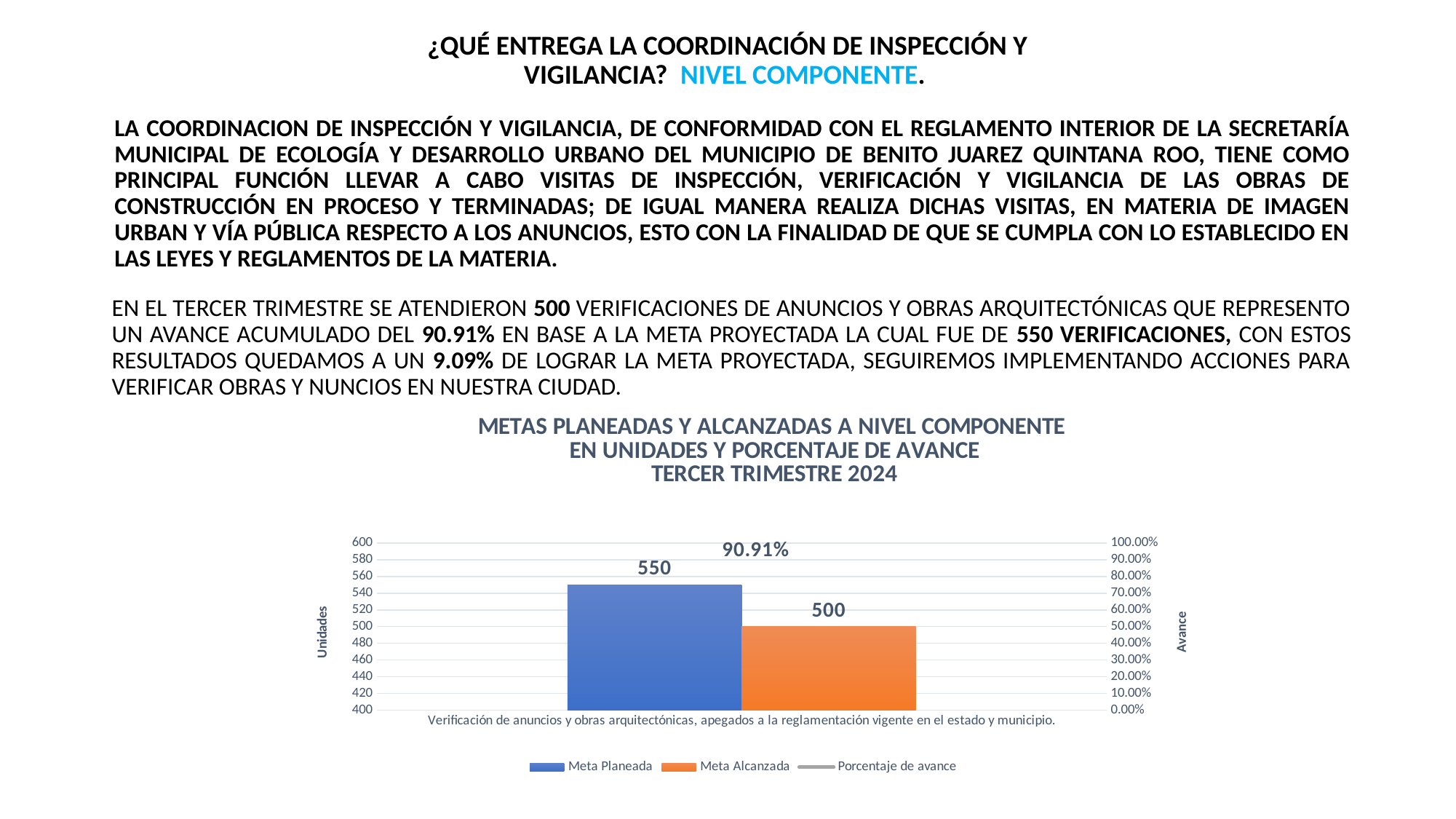

¿QUÉ ENTREGA LA COORDINACIÓN DE INSPECCIÓN Y VIGILANCIA?  NIVEL COMPONENTE.
LA COORDINACION DE INSPECCIÓN Y VIGILANCIA, DE CONFORMIDAD CON EL REGLAMENTO INTERIOR DE LA SECRETARÍA MUNICIPAL DE ECOLOGÍA Y DESARROLLO URBANO DEL MUNICIPIO DE BENITO JUAREZ QUINTANA ROO, TIENE COMO PRINCIPAL FUNCIÓN LLEVAR A CABO VISITAS DE INSPECCIÓN, VERIFICACIÓN Y VIGILANCIA DE LAS OBRAS DE CONSTRUCCIÓN EN PROCESO Y TERMINADAS; DE IGUAL MANERA REALIZA DICHAS VISITAS, EN MATERIA DE IMAGEN URBAN Y VÍA PÚBLICA RESPECTO A LOS ANUNCIOS, ESTO CON LA FINALIDAD DE QUE SE CUMPLA CON LO ESTABLECIDO EN LAS LEYES Y REGLAMENTOS DE LA MATERIA.

EN EL TERCER TRIMESTRE SE ATENDIERON 500 VERIFICACIONES DE ANUNCIOS Y OBRAS ARQUITECTÓNICAS QUE REPRESENTO UN AVANCE ACUMULADO DEL 90.91% EN BASE A LA META PROYECTADA LA CUAL FUE DE 550 VERIFICACIONES, CON ESTOS RESULTADOS QUEDAMOS A UN 9.09% DE LOGRAR LA META PROYECTADA, SEGUIREMOS IMPLEMENTANDO ACCIONES PARA VERIFICAR OBRAS Y NUNCIOS EN NUESTRA CIUDAD.

### Chart: METAS PLANEADAS Y ALCANZADAS A NIVEL COMPONENTE
EN UNIDADES Y PORCENTAJE DE AVANCE
TERCER TRIMESTRE 2024

| Category | Meta Planeada | Meta Alcanzada |  |
|---|---|---|---|
| Verificación de anuncios y obras arquitectónicas, apegados a la reglamentación vigente en el estado y municipio. | 550.0 | 500.0 | 0.9090909090909091 |